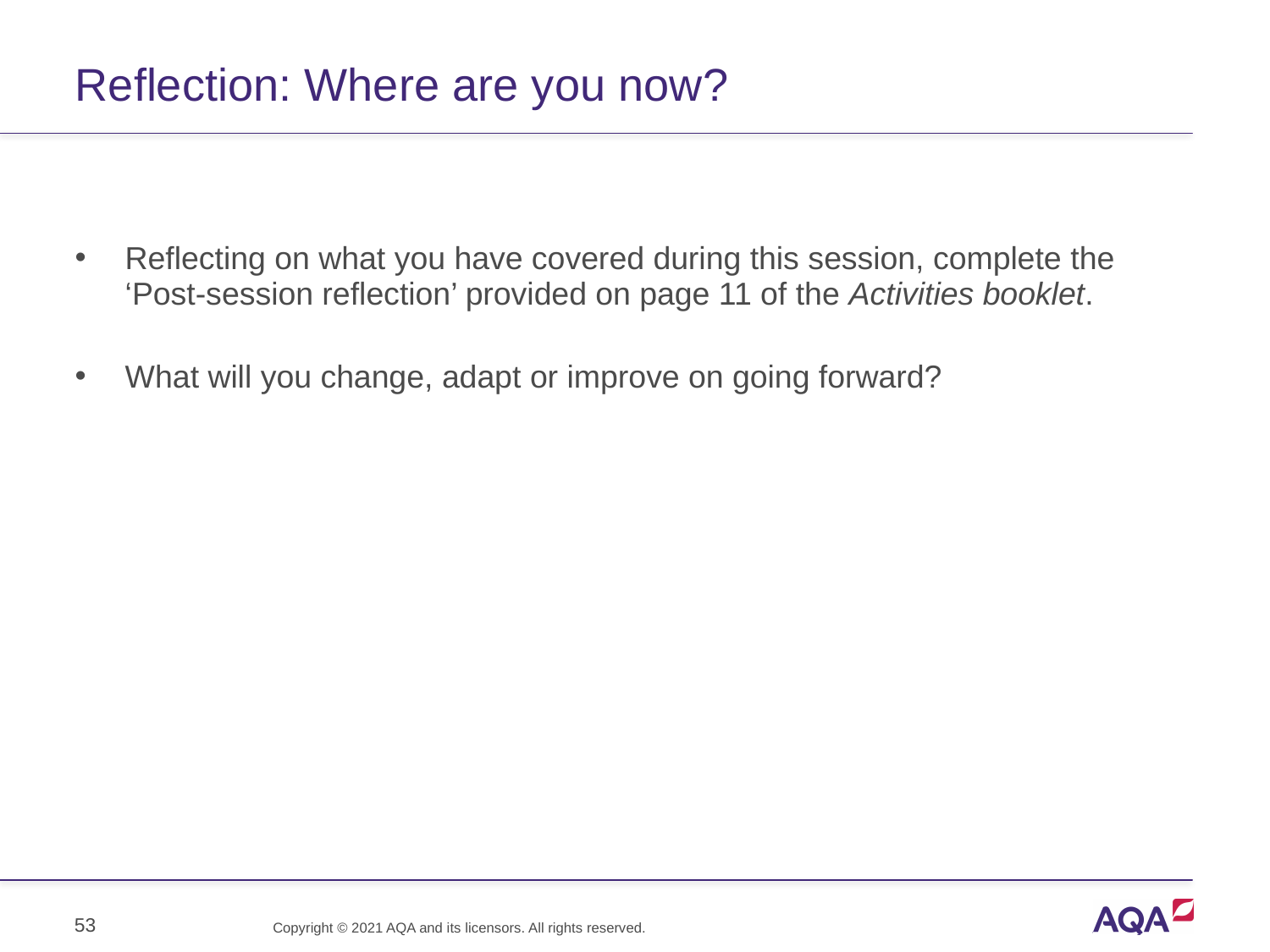

# Reflection: Where are you now?
Reflecting on what you have covered during this session, complete the ‘Post-session reflection’ provided on page 11 of the Activities booklet.

What will you change, adapt or improve on going forward?

53
Copyright © 2021 AQA and its licensors. All rights reserved.